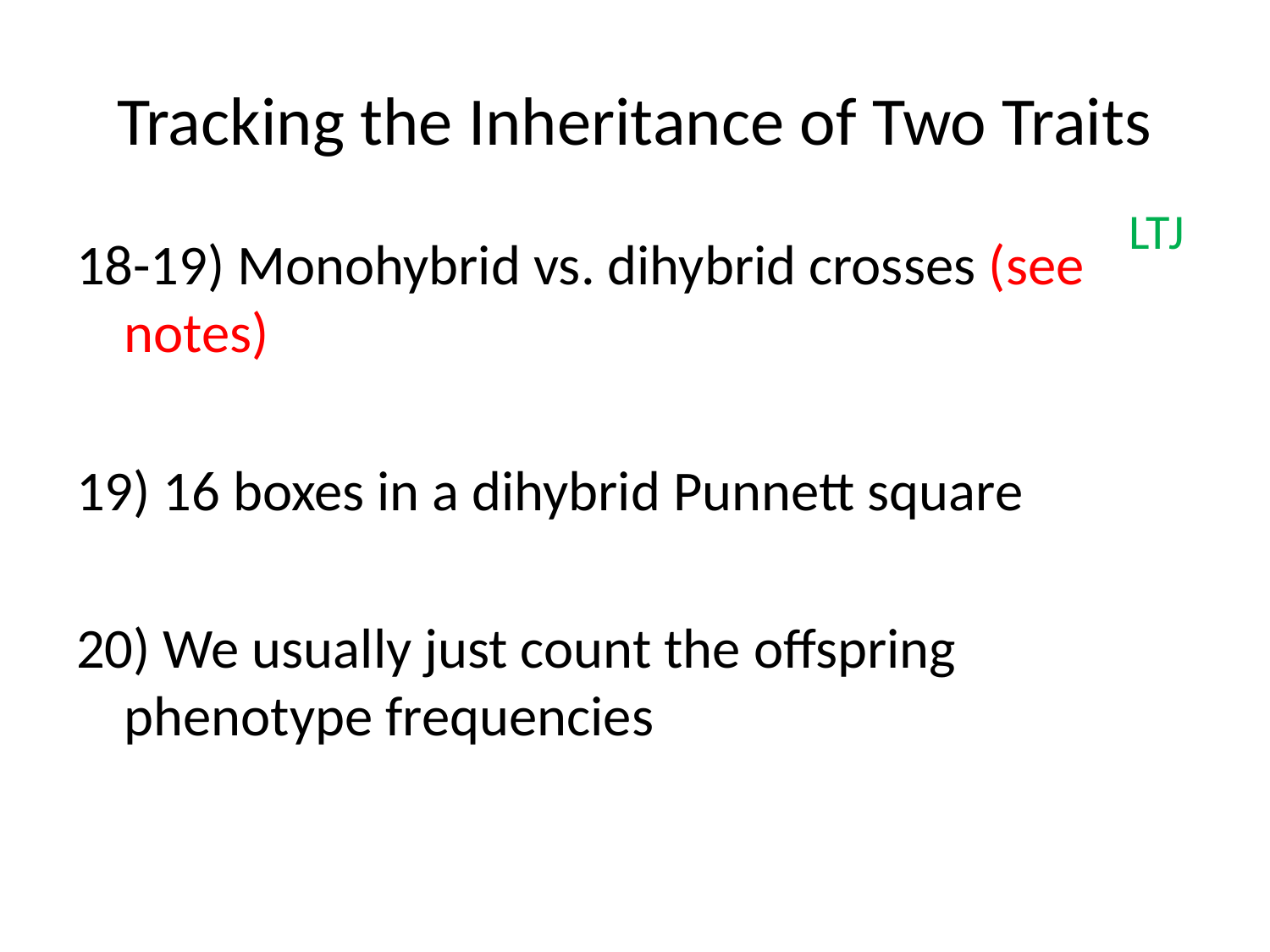

# Tracking the Inheritance of Two Traits
LTJ
18-19) Monohybrid vs. dihybrid crosses (see notes)

19) 16 boxes in a dihybrid Punnett square

20) We usually just count the offspring phenotype frequencies